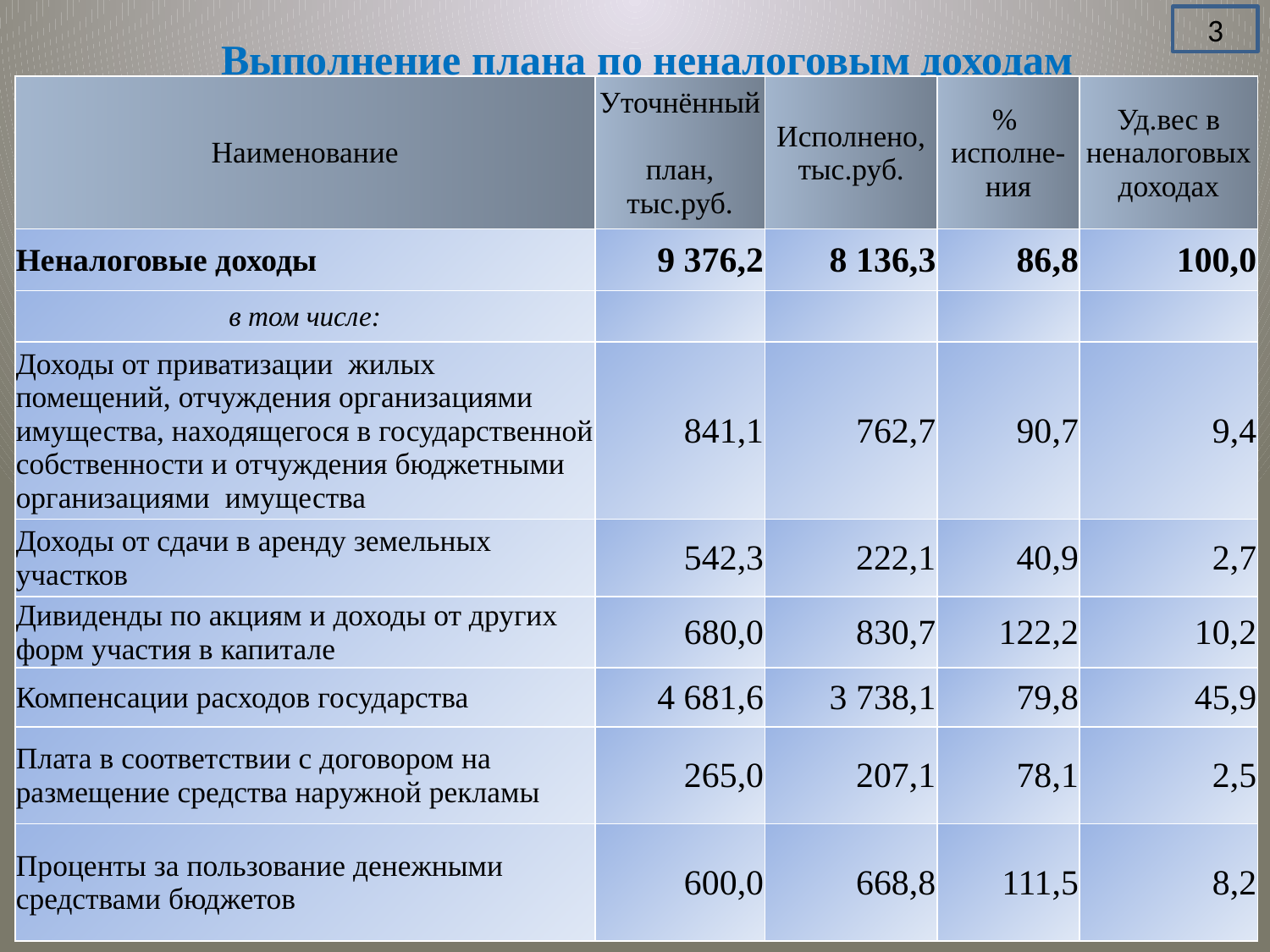

3
# Выполнение плана по неналоговым доходам
| Наименование | Уточнённый план, тыс.руб. | Исполнено, тыс.руб. | % исполне- ния | Уд.вес в неналоговых доходах |
| --- | --- | --- | --- | --- |
| Неналоговые доходы | 9 376,2 | 8 136,3 | 86,8 | 100,0 |
| в том числе: |  |  |  |  |
| Доходы от приватизации жилых помещений, отчуждения организациями имущества, находящегося в государственной собственности и отчуждения бюджетными организациями имущества | 841,1 | 762,7 | 90,7 | 9,4 |
| Доходы от сдачи в аренду земельных участков | 542,3 | 222,1 | 40,9 | 2,7 |
| Дивиденды по акциям и доходы от других форм участия в капитале | 680,0 | 830,7 | 122,2 | 10,2 |
| Компенсации расходов государства | 4 681,6 | 3 738,1 | 79,8 | 45,9 |
| Плата в соответствии с договором на размещение средства наружной рекламы | 265,0 | 207,1 | 78,1 | 2,5 |
| Проценты за пользование денежными средствами бюджетов | 600,0 | 668,8 | 111,5 | 8,2 |
| Неналоговые доходы | 2 596,8 | 2 252,8 | 2 367,5 | 91,2 |
| --- | --- | --- | --- | --- |
| в том числе: |  |  |  |  |
| Компенсации расходов государства | 1 012,5 | 935,2 | 1 181,0 | 116,6 |
| Дивиденды по акциям и доходы от других форм участия в капитале | 694,4 | 586,9 | 416,3 | 60,0 |
| Доходы от сдачи в аренду земельных участков | 111,9 | 132,7 | 254,9 | 227,8 |
| Доходы от продажи земельных участков | 1,6 | 0,1 |  | 0,0 |
| Доходы от сдачи в аренду иного имущества | 42,6 | 43,0 | 52,0 | 122,1 |
| Доходы от приватизации жилых помещений и отчуждения организациями имущества, находящегося в государственной собственности | 266,4 | 216,3 | 188,3 | 70,7 |